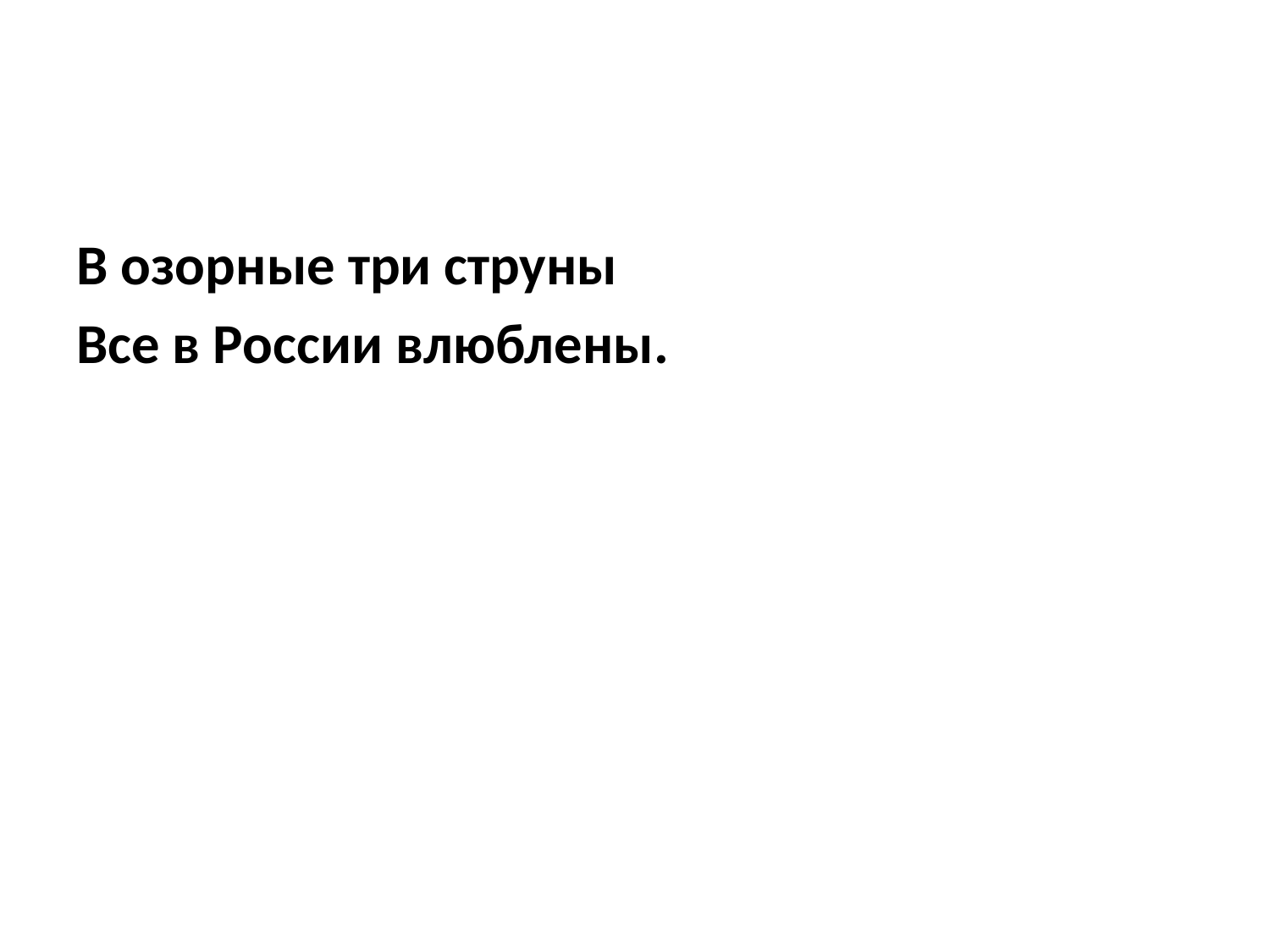

В озорные три струны
Все в России влюблены.